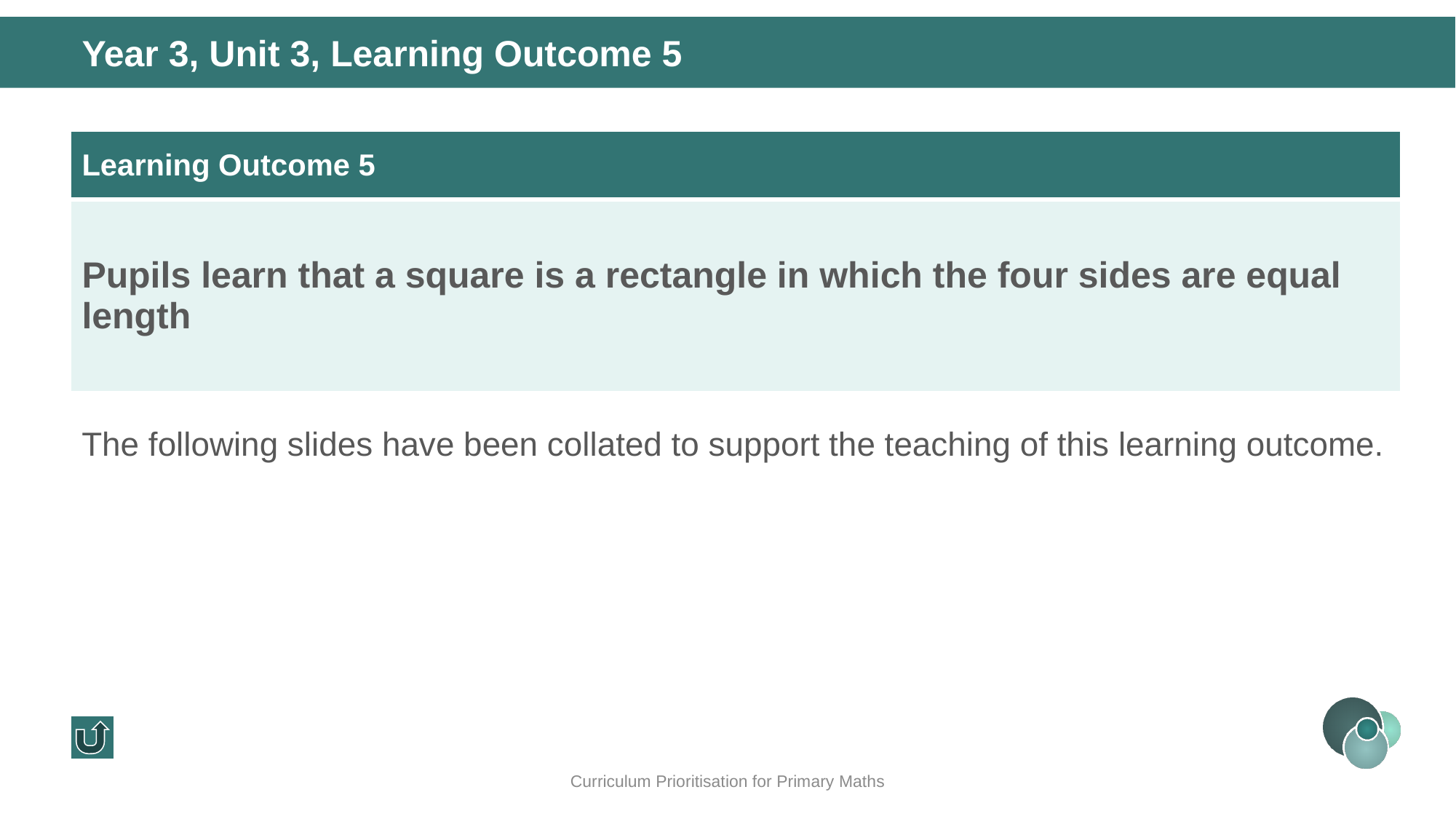

Year 3, Unit 3, Learning Outcome 5
| Learning Outcome 5 |
| --- |
| Pupils learn that a square is a rectangle in which the four sides are equal length |
The following slides have been collated to support the teaching of this learning outcome.

Curriculum Prioritisation for Primary Maths